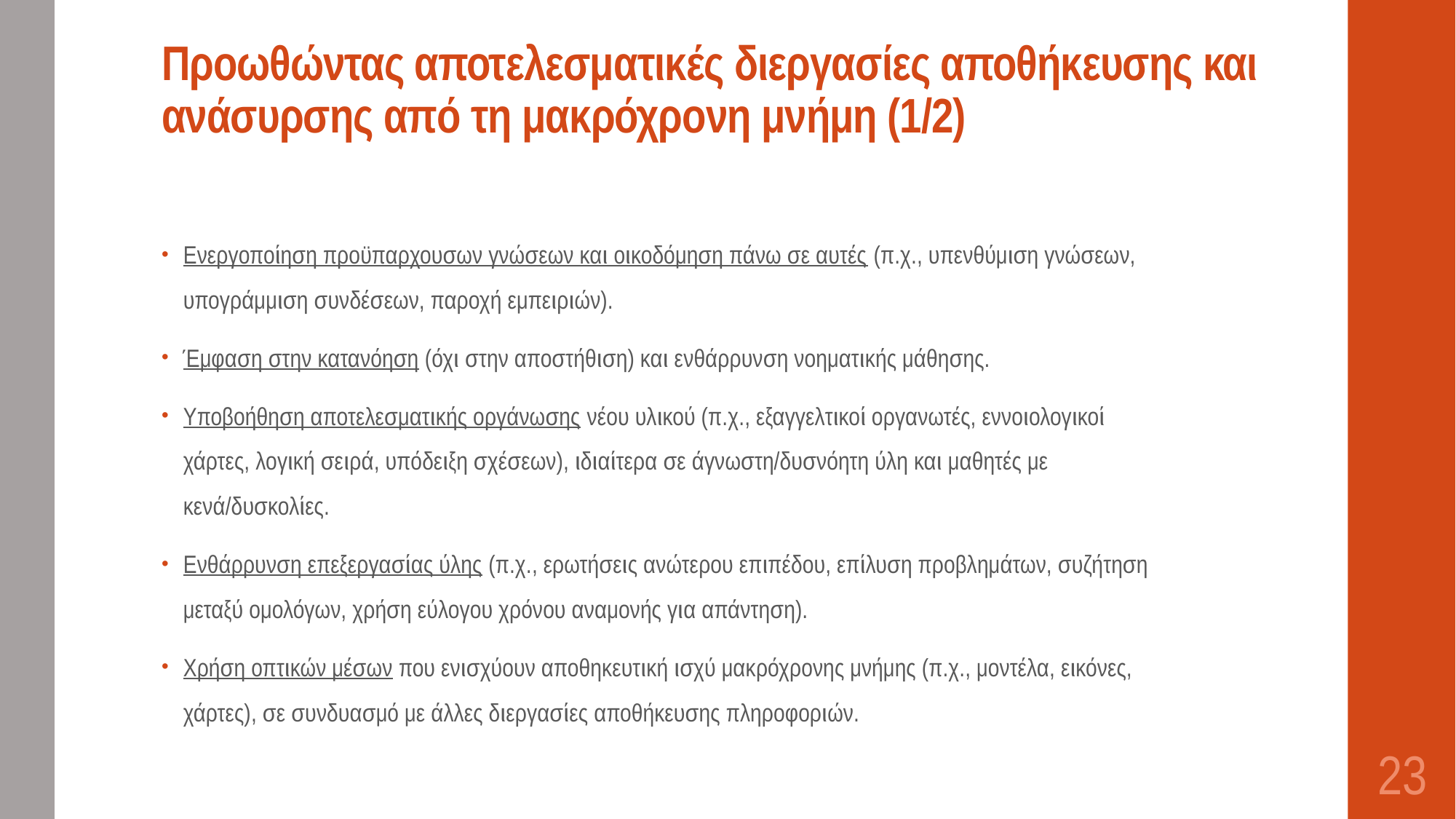

# Προωθώντας αποτελεσματικές διεργασίες αποθήκευσης και ανάσυρσης από τη μακρόχρονη μνήμη (1/2)
Ενεργοποίηση προϋπαρχουσων γνώσεων και οικοδόμηση πάνω σε αυτές (π.χ., υπενθύμιση γνώσεων, υπογράμμιση συνδέσεων, παροχή εμπειριών).
Έμφαση στην κατανόηση (όχι στην αποστήθιση) και ενθάρρυνση νοηματικής μάθησης.
Υποβοήθηση αποτελεσματικής οργάνωσης νέου υλικού (π.χ., εξαγγελτικοί οργανωτές, εννοιολογικοί χάρτες, λογική σειρά, υπόδειξη σχέσεων), ιδιαίτερα σε άγνωστη/δυσνόητη ύλη και μαθητές με κενά/δυσκολίες.
Ενθάρρυνση επεξεργασίας ύλης (π.χ., ερωτήσεις ανώτερου επιπέδου, επίλυση προβλημάτων, συζήτηση μεταξύ ομολόγων, χρήση εύλογου χρόνου αναμονής για απάντηση).
Χρήση οπτικών μέσων που ενισχύουν αποθηκευτική ισχύ μακρόχρονης μνήμης (π.χ., μοντέλα, εικόνες, χάρτες), σε συνδυασμό με άλλες διεργασίες αποθήκευσης πληροφοριών.
23